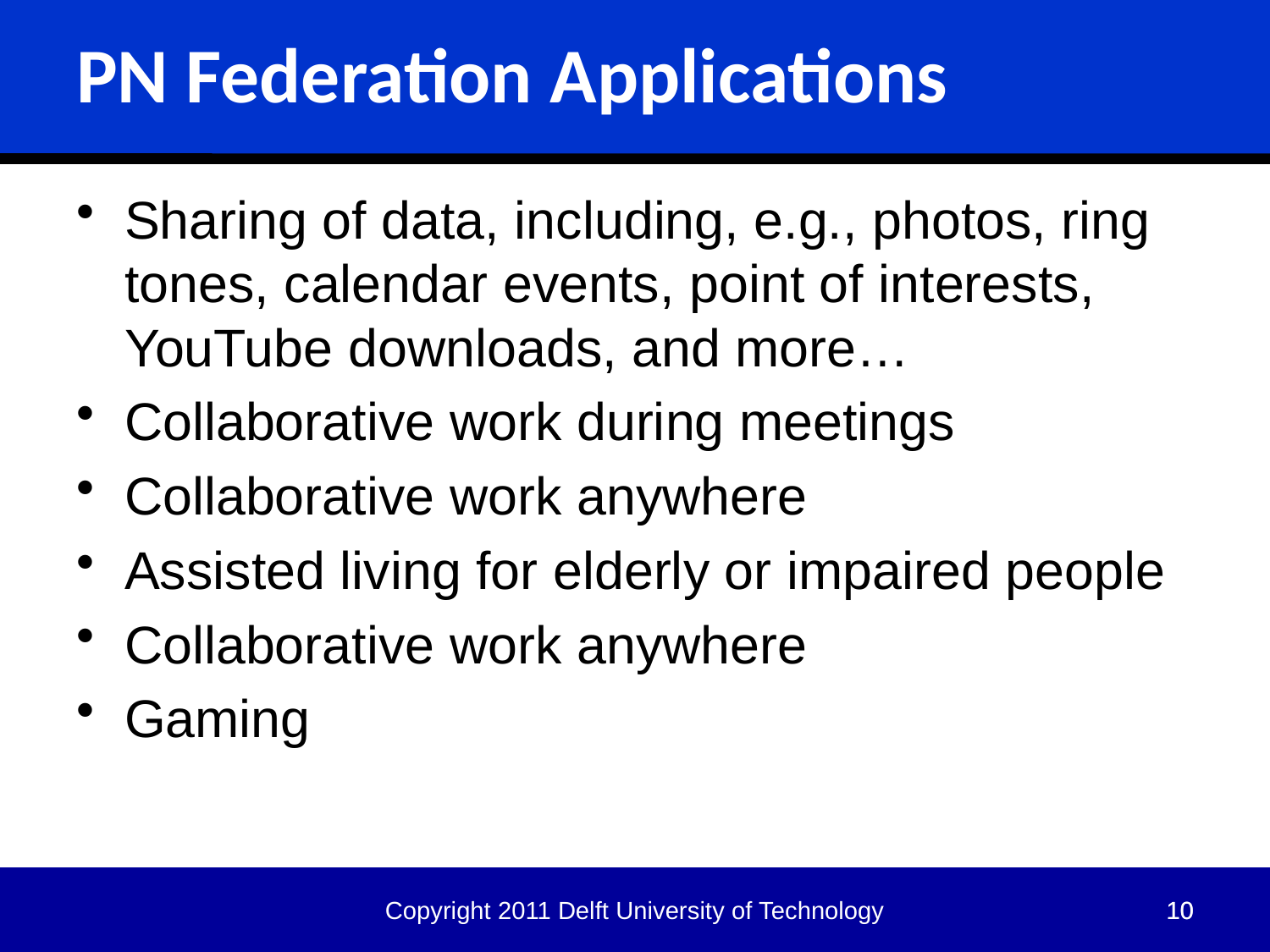

# PN Federation Applications
Sharing of data, including, e.g., photos, ring tones, calendar events, point of interests, YouTube downloads, and more…
Collaborative work during meetings
Collaborative work anywhere
Assisted living for elderly or impaired people
Collaborative work anywhere
Gaming
Copyright 2011 Delft University of Technology
10
10